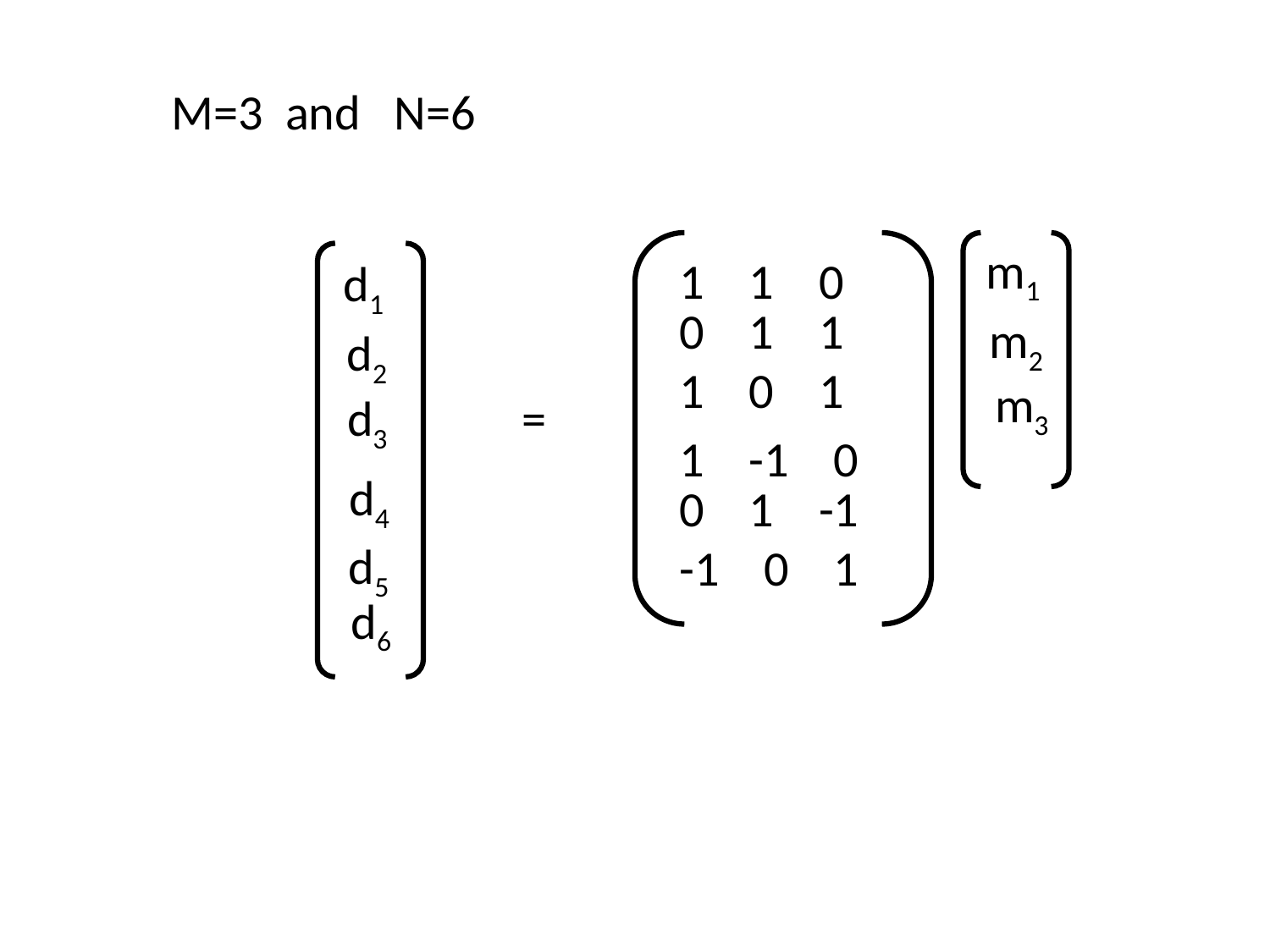

M=3  and   N=6

m1

1    1    0
d1
0    1    1
m2
d2
1    0    1
m3
d3
=
1    -1    0
d4
0    1    -1
d5
-1    0    1
d6